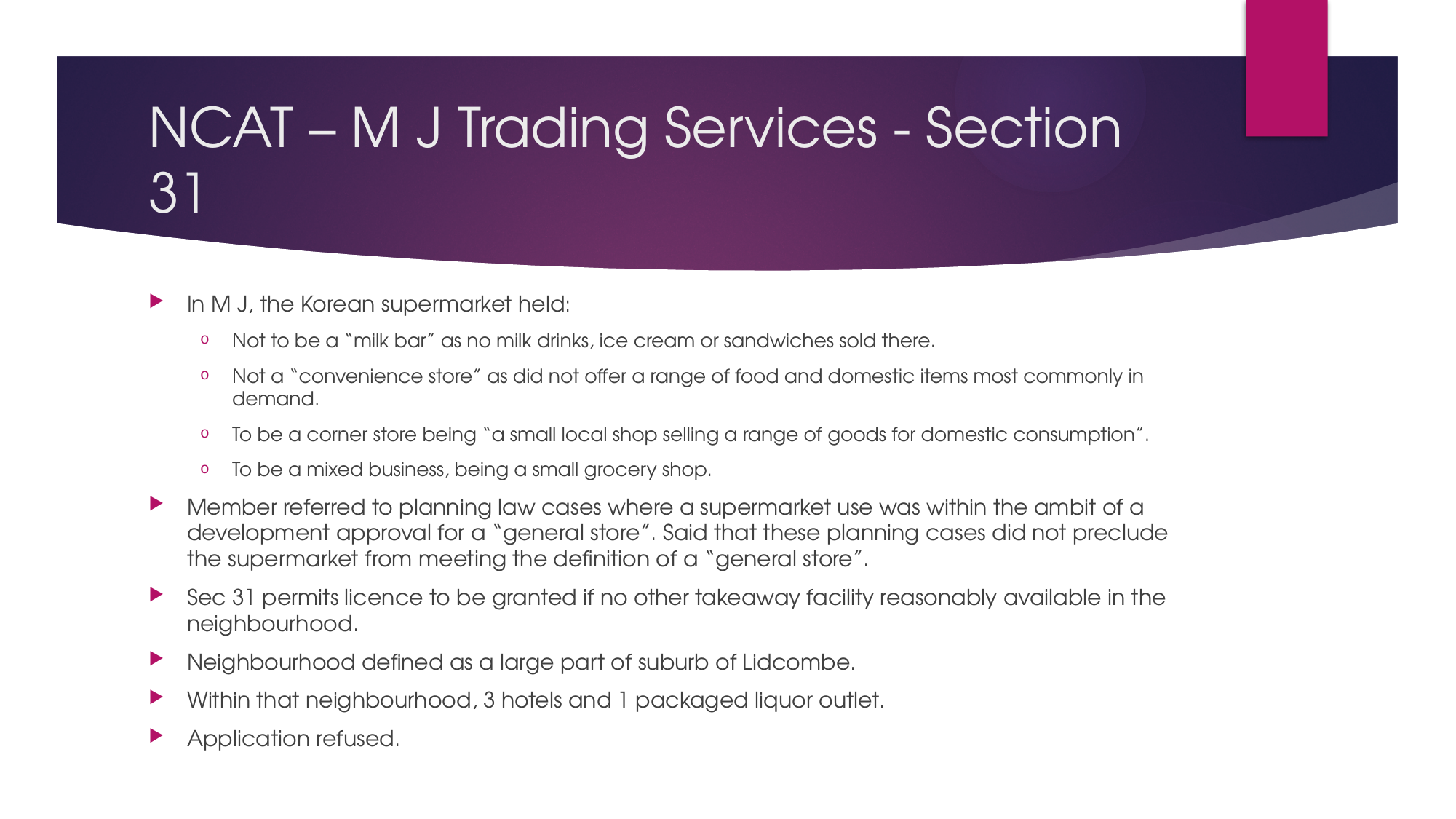

# NCAT – M J Trading Services - Section 31
In M J, the Korean supermarket held:
Not to be a “milk bar” as no milk drinks, ice cream or sandwiches sold there.
Not a “convenience store” as did not offer a range of food and domestic items most commonly in demand.
To be a corner store being “a small local shop selling a range of goods for domestic consumption”.
To be a mixed business, being a small grocery shop.
Member referred to planning law cases where a supermarket use was within the ambit of a development approval for a “general store”. Said that these planning cases did not preclude the supermarket from meeting the definition of a “general store”.
Sec 31 permits licence to be granted if no other takeaway facility reasonably available in the neighbourhood.
Neighbourhood defined as a large part of suburb of Lidcombe.
Within that neighbourhood, 3 hotels and 1 packaged liquor outlet.
Application refused.